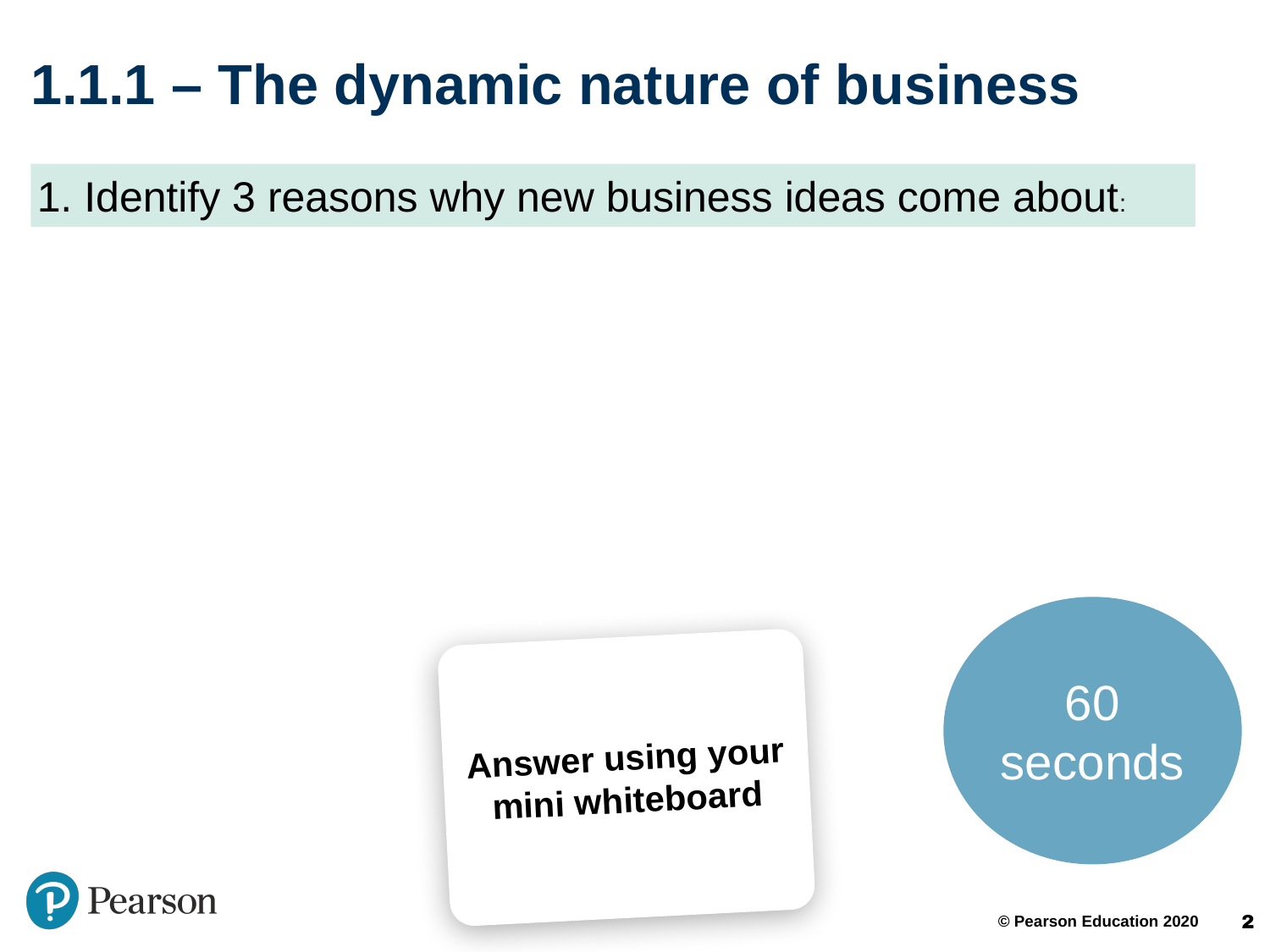

# 1.1.1 – The dynamic nature of business
1. Identify 3 reasons why new business ideas come about:

60 seconds

Answer using your mini whiteboard

2